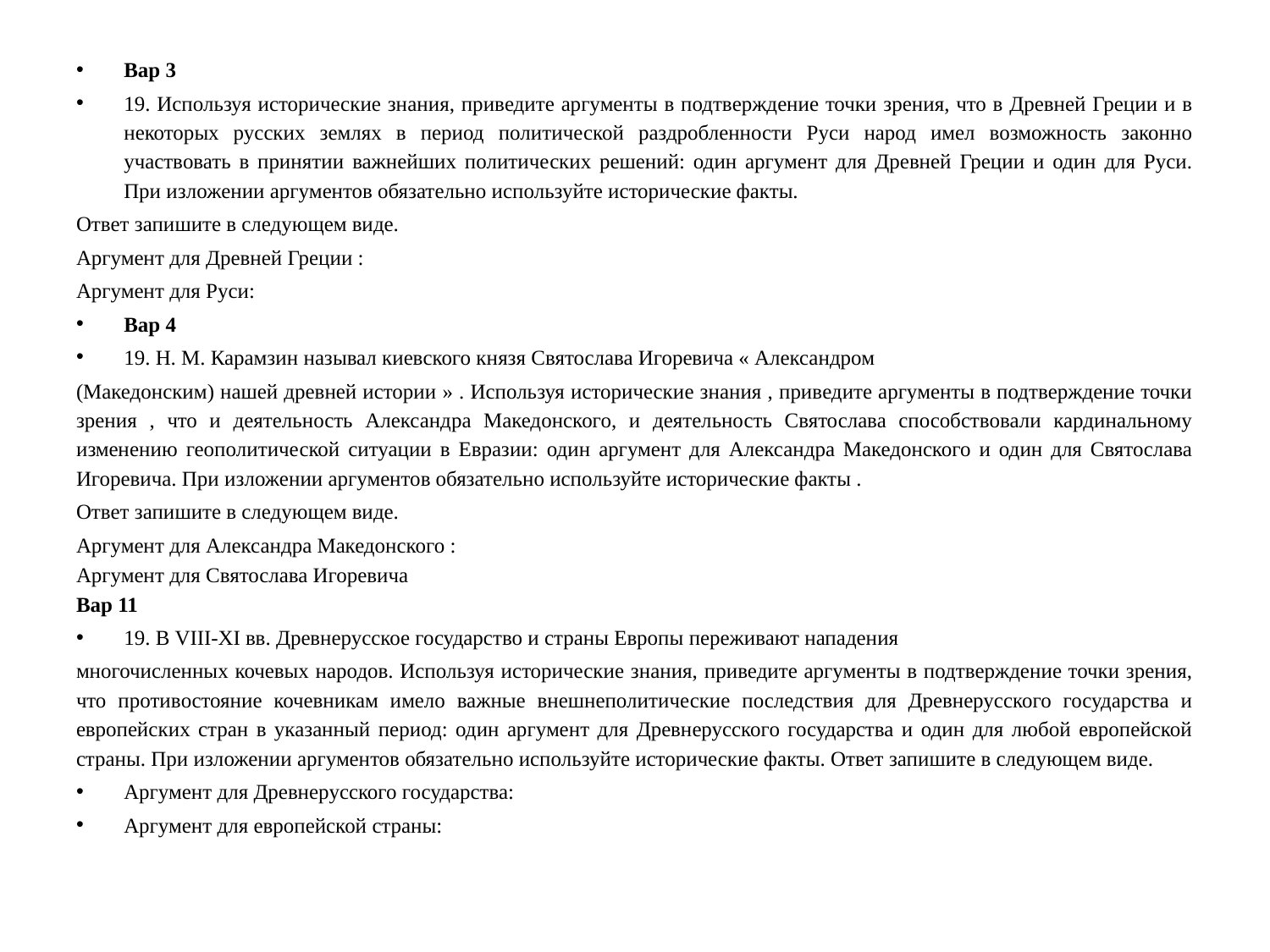

Вар 3
19. Используя исторические знания, приведите аргументы в подтверждение точки зрения, что в Древней Греции и в некоторых русских землях в период политической раздробленности Руси народ имел возможность законно участвовать в принятии важнейших политических решений: один аргумент для Древней Греции и один для Руси. При изложении аргументов обязательно используйте исторические факты.
Ответ запишите в следующем виде.
Аргумент для Древней Греции :
Аргумент для Руси:
Вар 4
19. Н. М. Карамзин называл киевского князя Святослава Игоревича « Александром
(Македонским) нашей древней истории » . Используя исторические знания , приведите аргументы в подтверждение точки зрения , что и деятельность Александра Македонского, и деятельность Святослава способствовали кардинальному изменению геополитической ситуации в Евразии: один аргумент для Александра Македонского и один для Святослава Игоревича. При изложении аргументов обязательно используйте исторические факты .
Ответ запишите в следующем виде.
Аргумент для Александра Македонского :
Аргумент для Святослава Игоревича
Вар 11
19. В VIII-XI вв. Древнерусское государство и страны Европы переживают нападения
многочисленных кочевых народов. Используя исторические знания, приведите аргументы в подтверждение точки зрения, что противостояние кочевникам имело важные внешнеполитические последствия для Древнерусского государства и европейских стран в указанный период: один аргумент для Древнерусского государства и один для любой европейской страны. При изложении аргументов обязательно используйте исторические факты. Ответ запишите в следующем виде.
Аргумент для Древнерусского государства:
Аргумент для европейской страны: